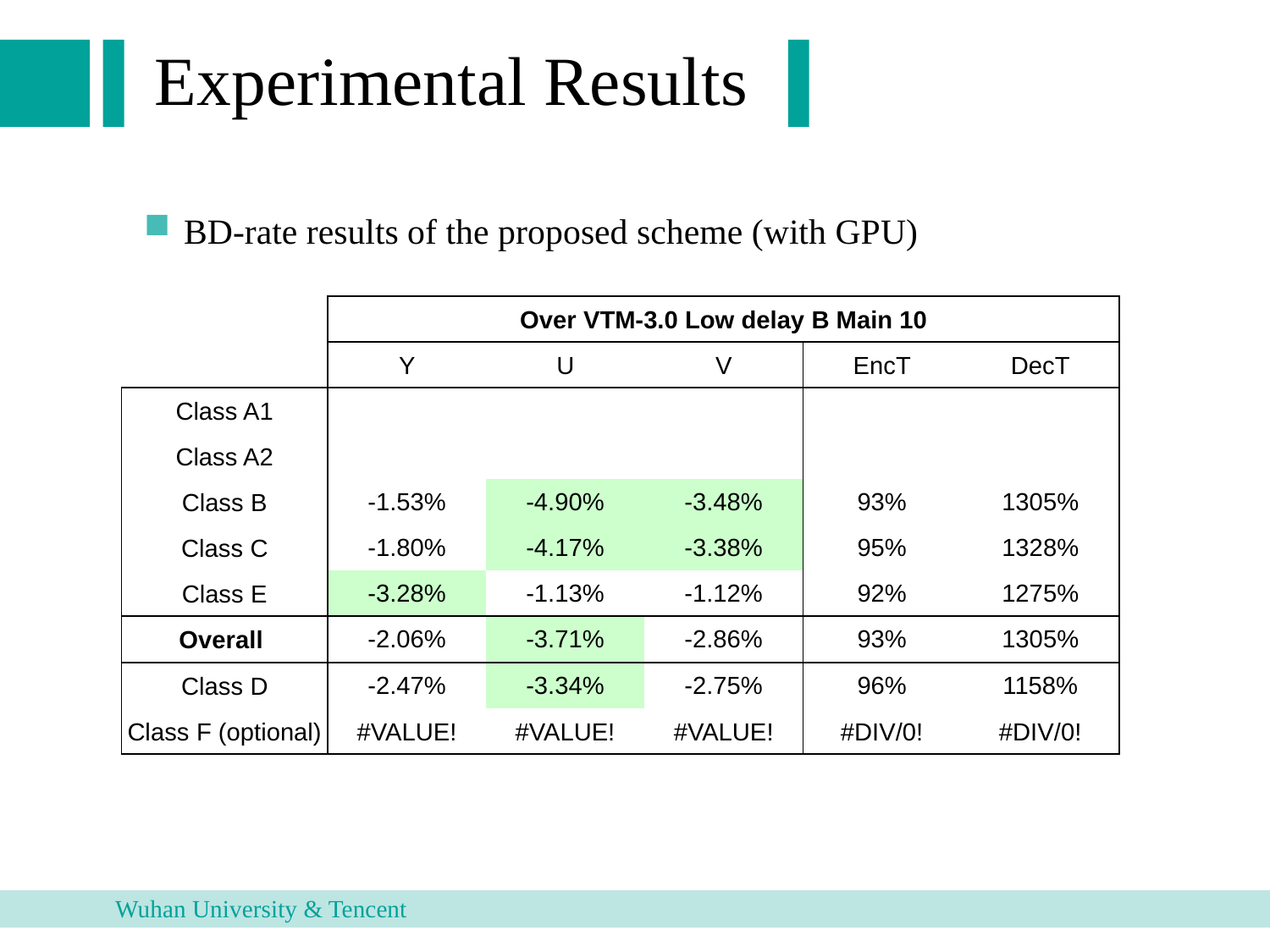

Experimental Results
BD-rate results of the proposed scheme (with GPU)
|  | Over VTM-3.0 Low delay B Main 10 |  |  |  |  |
| --- | --- | --- | --- | --- | --- |
|  | Y | U | V | EncT | DecT |
| Class A1 |  |  |  |  |  |
| Class A2 |  |  |  |  |  |
| Class B | -1.53% | -4.90% | -3.48% | 93% | 1305% |
| Class C | -1.80% | -4.17% | -3.38% | 95% | 1328% |
| Class E | -3.28% | -1.13% | -1.12% | 92% | 1275% |
| Overall | -2.06% | -3.71% | -2.86% | 93% | 1305% |
| Class D | -2.47% | -3.34% | -2.75% | 96% | 1158% |
| Class F (optional) | #VALUE! | #VALUE! | #VALUE! | #DIV/0! | #DIV/0! |